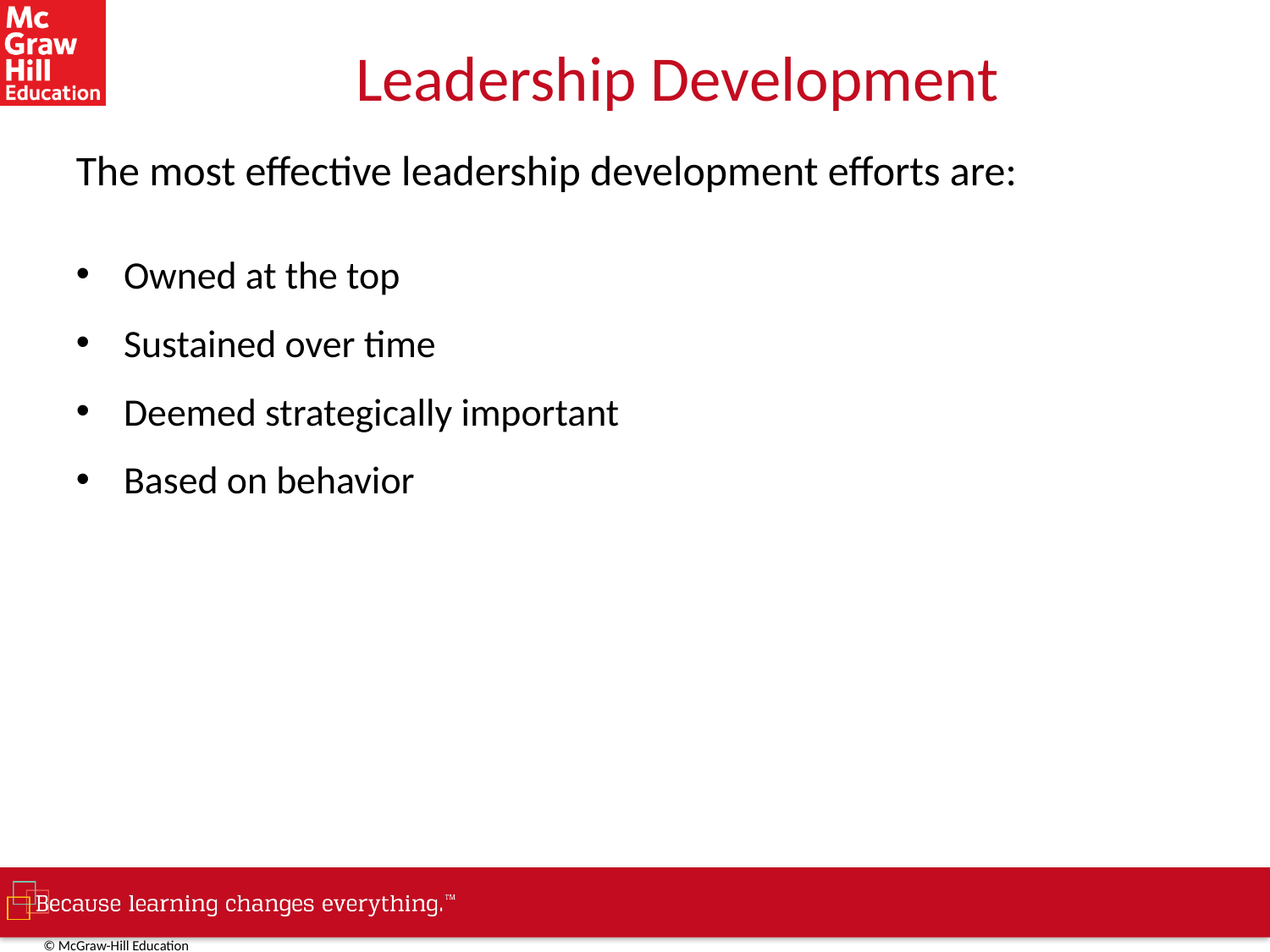

# Leadership Development
The most effective leadership development efforts are:

Owned at the top
Sustained over time
Deemed strategically important
Based on behavior